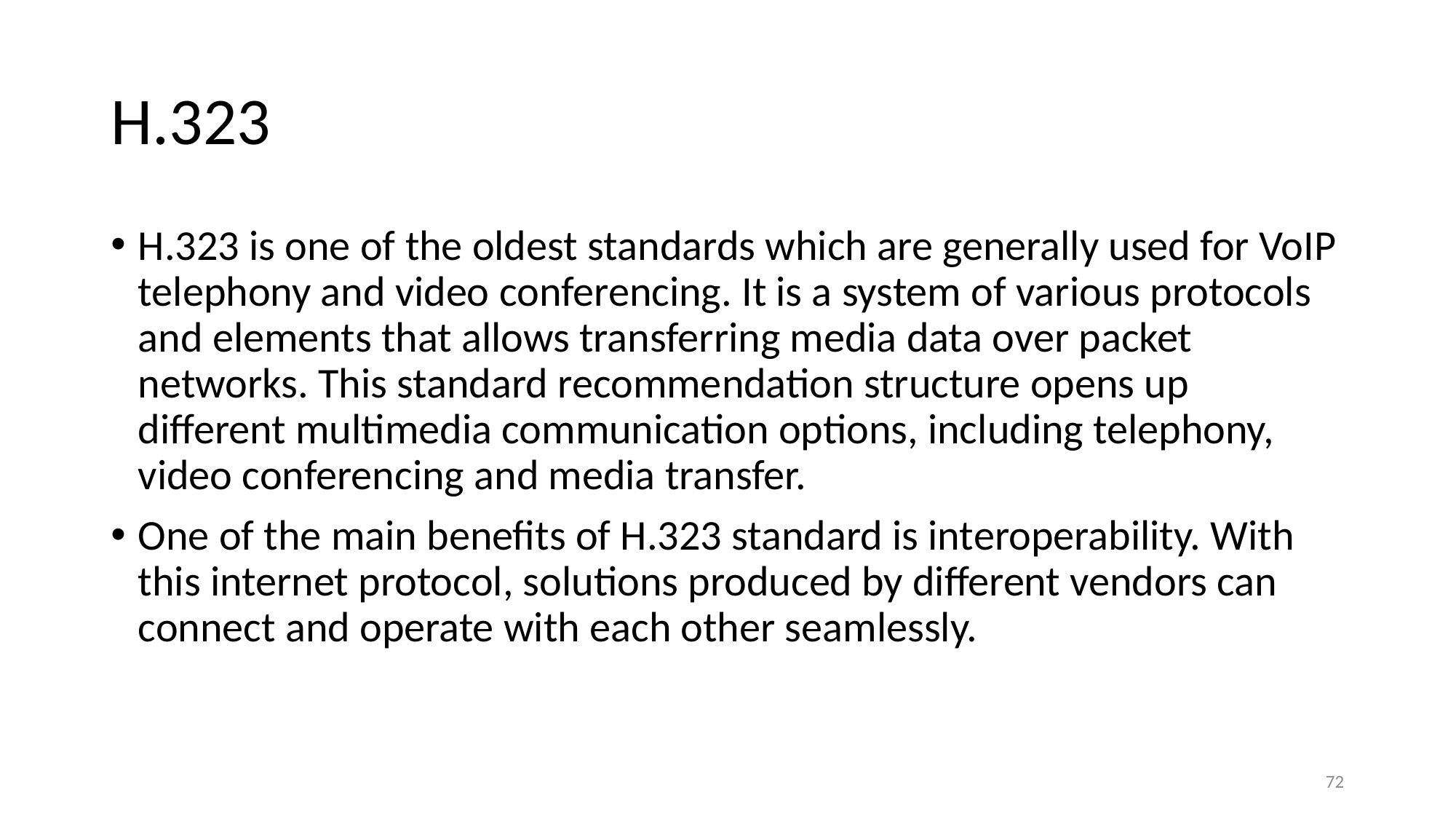

# H.323
H.323 is one of the oldest standards which are generally used for VoIP telephony and video conferencing. It is a system of various protocols and elements that allows transferring media data over packet networks. This standard recommendation structure opens up different multimedia communication options, including telephony, video conferencing and media transfer.
One of the main benefits of H.323 standard is interoperability. With this internet protocol, solutions produced by different vendors can connect and operate with each other seamlessly.

72